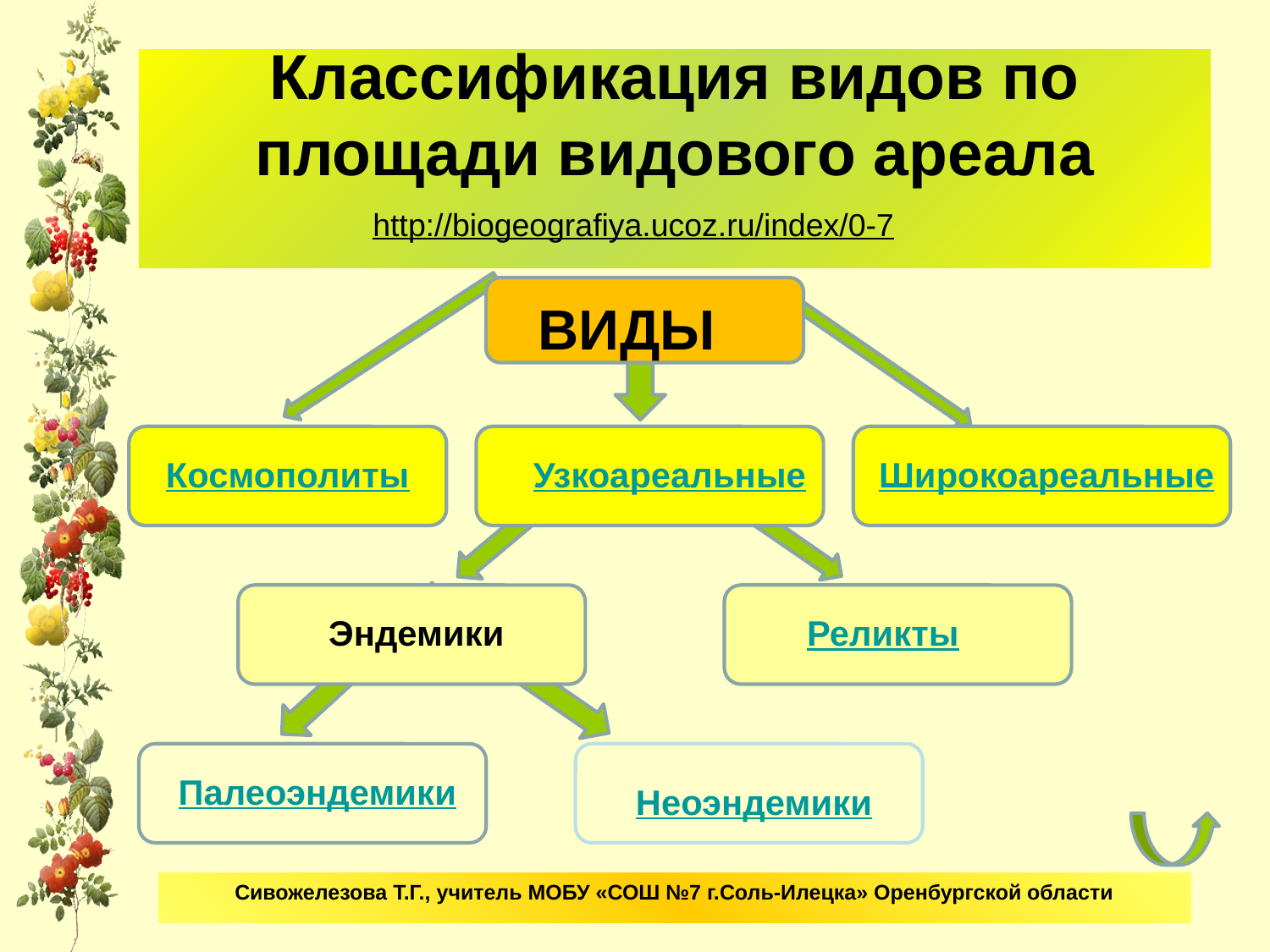

# Классификация видов по площади видового ареала
http://biogeografiya.ucoz.ru/index/0-7

ВИДЫ

Космополиты
Узкоареальные
Широкоареальные

Эндемики
Реликты

Палеоэндемики
Неоэндемики

Сивожелезова Т.Г., учитель МОБУ «СОШ №7 г.Соль-Илецка» Оренбургской области